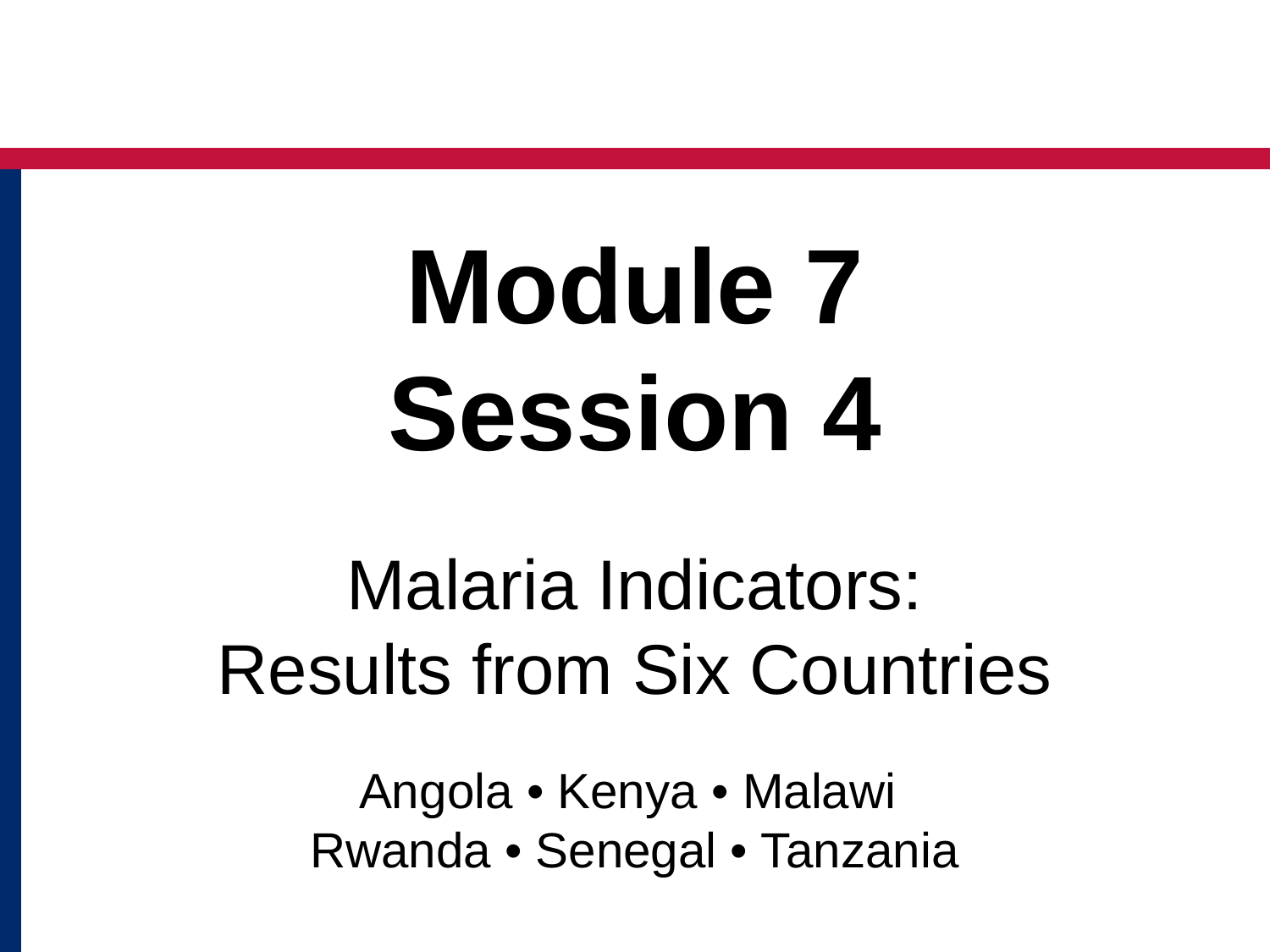

Module 7
Session 4
Malaria Indicators:
Results from Six Countries
Angola • Kenya • Malawi
Rwanda • Senegal • Tanzania